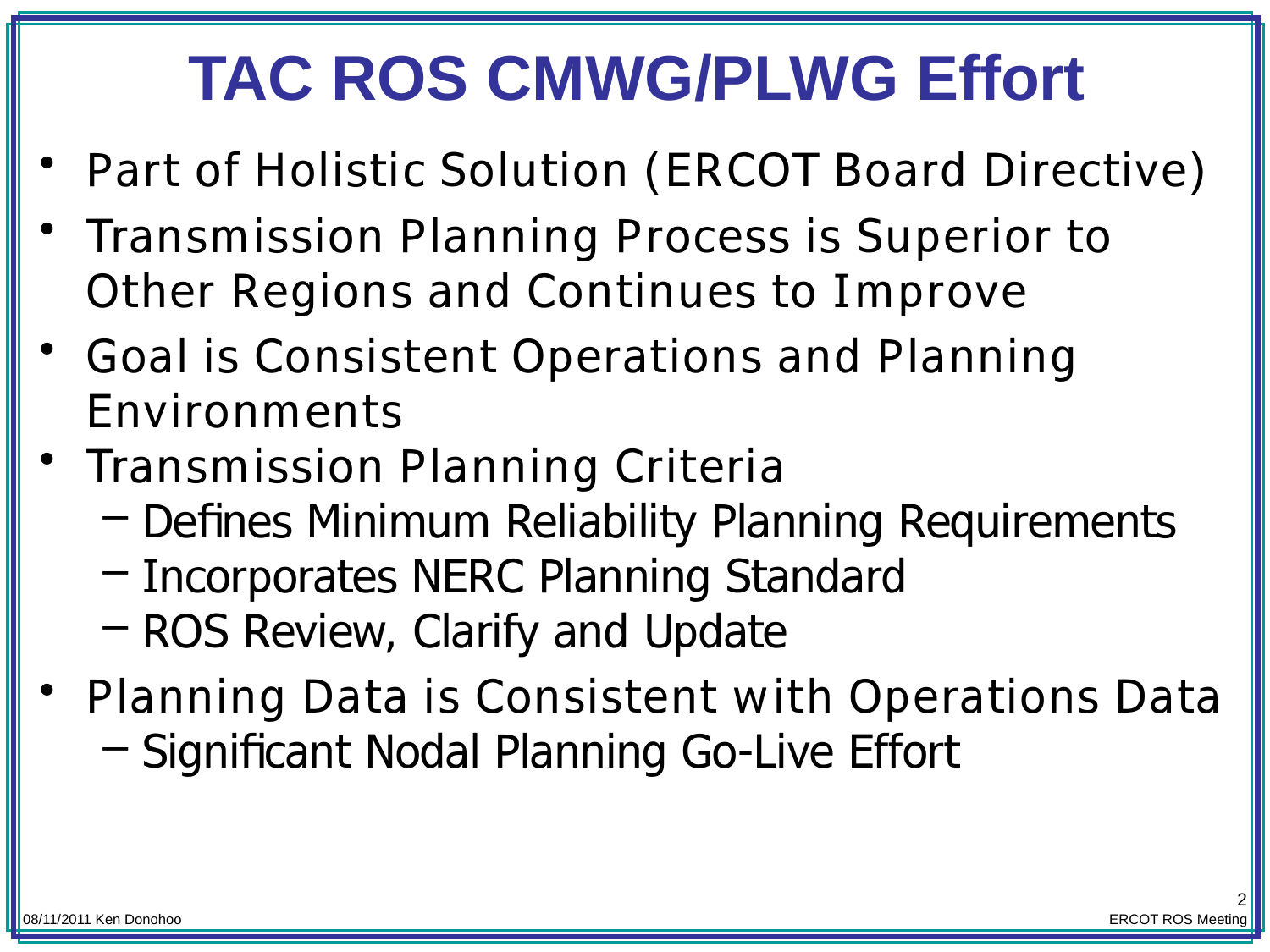

# TAC ROS CMWG/PLWG Effort
Part of Holistic Solution (ERCOT Board Directive)
Transmission Planning Process is Superior to Other Regions and Continues to Improve
Goal is Consistent Operations and Planning Environments
Transmission Planning Criteria
Defines Minimum Reliability Planning Requirements
Incorporates NERC Planning Standard
ROS Review, Clarify and Update
Planning Data is Consistent with Operations Data
Significant Nodal Planning Go-Live Effort
2
08/11/2011 Ken Donohoo
ERCOT ROS Meeting